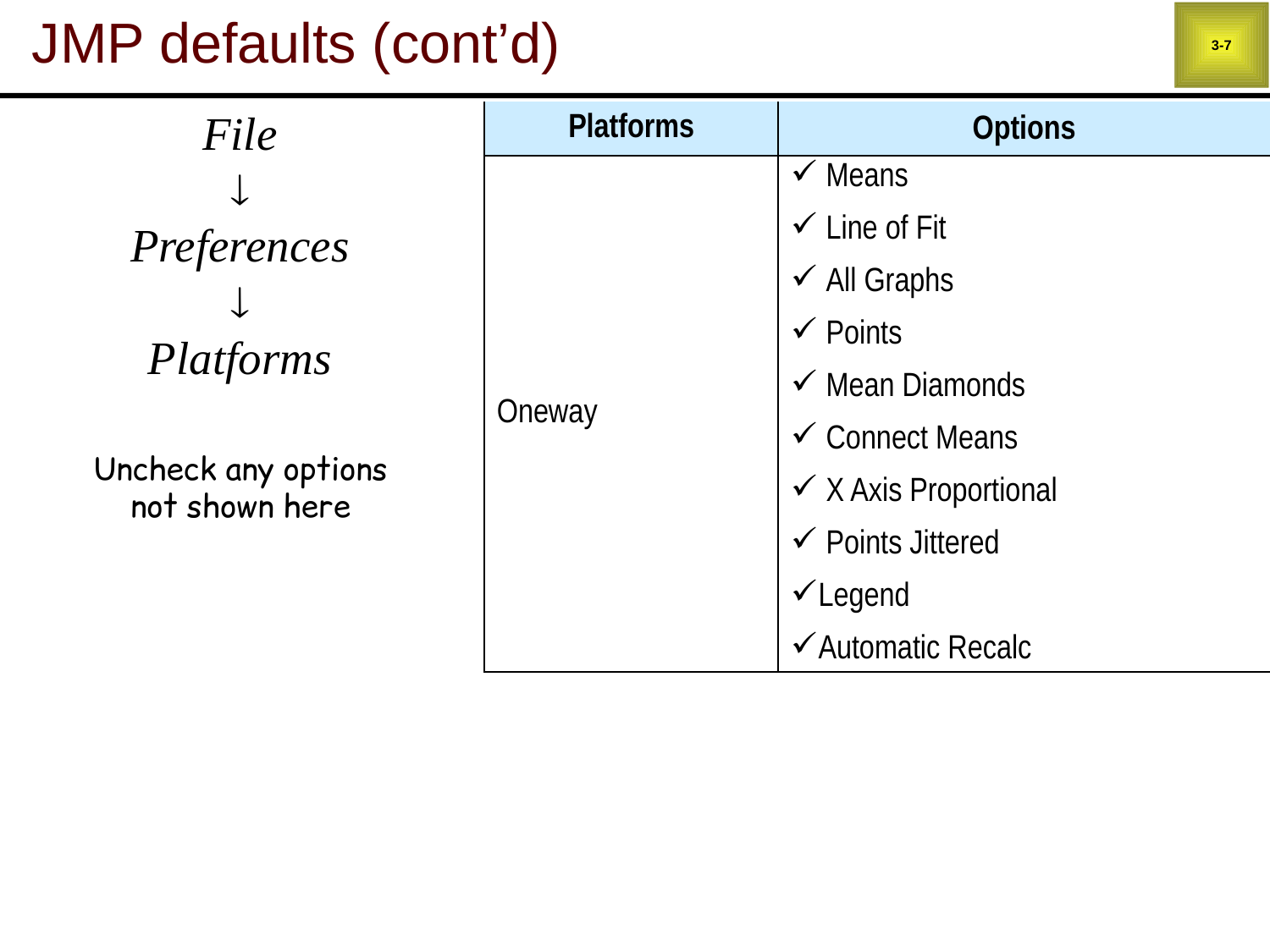

# JMP defaults (cont’d)
| Platforms | Options |
| --- | --- |
| Oneway | Means Line of Fit All Graphs Points Mean Diamonds Connect Means X Axis Proportional Points Jittered Legend Automatic Recalc |
File
↓
Preferences
↓
Platforms
Uncheck any options
not shown here